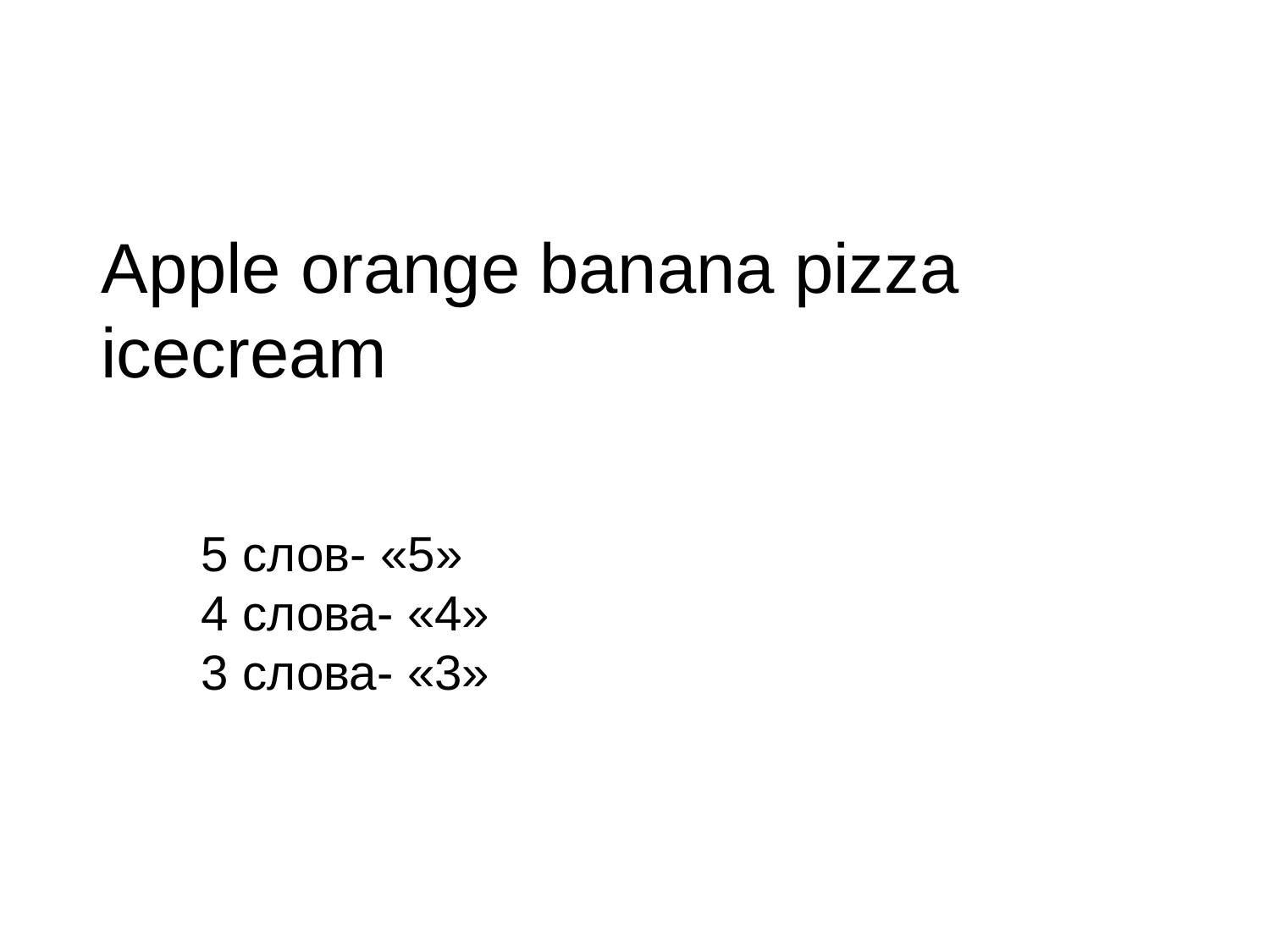

Apple orange banana pizza
icecream
5 слов- «5»
4 слова- «4»
3 слова- «3»